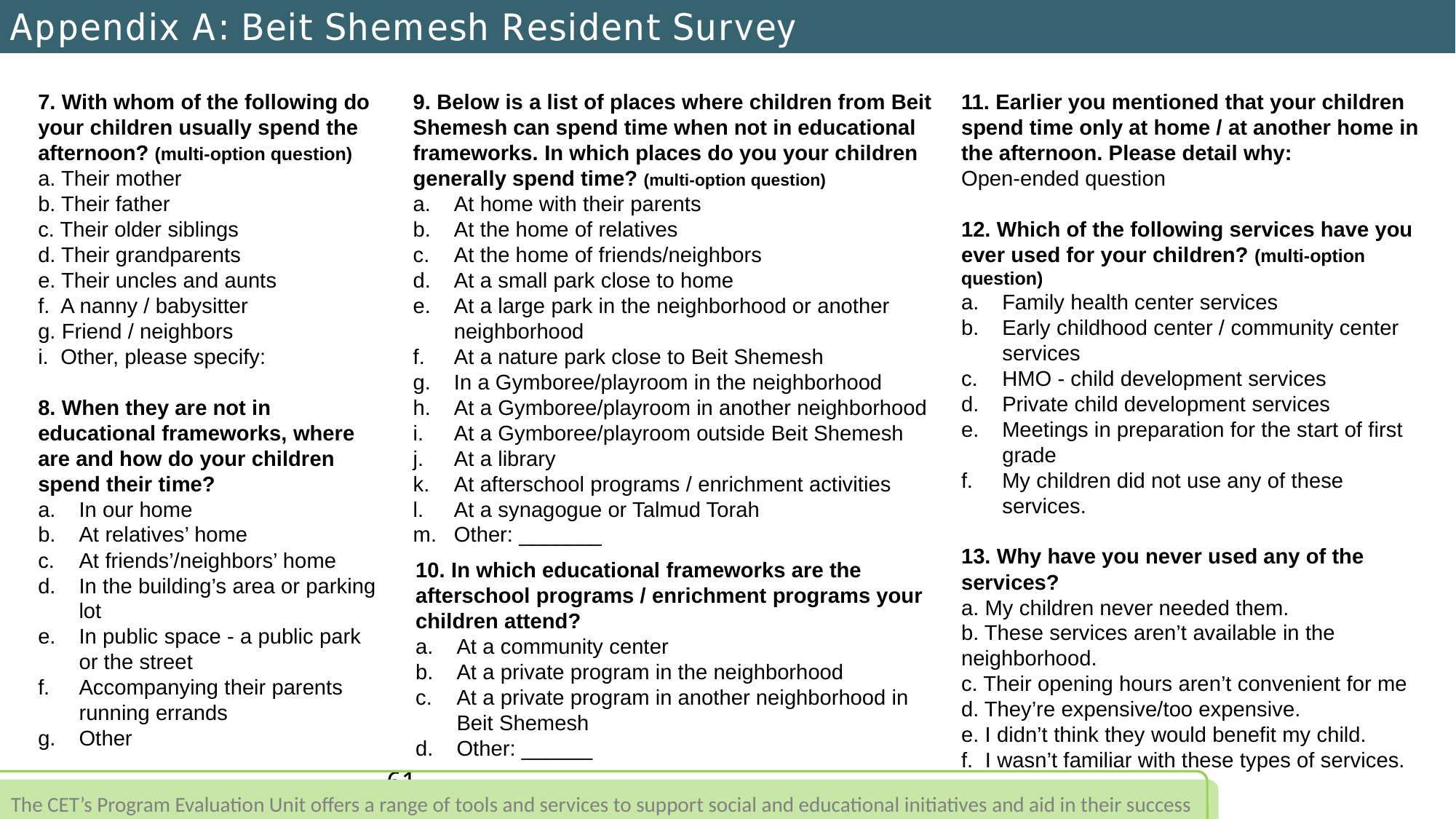

Appendix A: Beit Shemesh Resident Survey
7. With whom of the following do your children usually spend the afternoon? (multi-option question)
a. Their mother
b. Their father
c. Their older siblings
d. Their grandparents
e. Their uncles and aunts
f.  A nanny / babysitter
g. Friend / neighbors
i.  Other, please specify:

8. When they are not in educational frameworks, where are and how do your children spend their time?
In our home
At relatives’ home
At friends’/neighbors’ home
In the building’s area or parking lot
In public space - a public park or the street
Accompanying their parents running errands
Other
9. Below is a list of places where children from Beit Shemesh can spend time when not in educational frameworks. In which places do you your children generally spend time? (multi-option question)
At home with their parents
At the home of relatives
At the home of friends/neighbors
At a small park close to home
At a large park in the neighborhood or another neighborhood
At a nature park close to Beit Shemesh
In a Gymboree/playroom in the neighborhood
At a Gymboree/playroom in another neighborhood
At a Gymboree/playroom outside Beit Shemesh
At a library
At afterschool programs / enrichment activities
At a synagogue or Talmud Torah
Other: _______
11. Earlier you mentioned that your children spend time only at home / at another home in the afternoon. Please detail why:
Open-ended question

12. Which of the following services have you ever used for your children? (multi-option question)
Family health center services
Early childhood center / community center services
HMO - child development services
Private child development services
Meetings in preparation for the start of first grade
My children did not use any of these services.

13. Why have you never used any of the services?
a. My children never needed them.
b. These services aren’t available in the neighborhood.
c. Their opening hours aren’t convenient for me
d. They’re expensive/too expensive.
e. I didn’t think they would benefit my child.
f.  I wasn’t familiar with these types of services.
10. In which educational frameworks are the afterschool programs / enrichment programs your children attend?
At a community center
At a private program in the neighborhood
At a private program in another neighborhood in Beit Shemesh
Other: ______